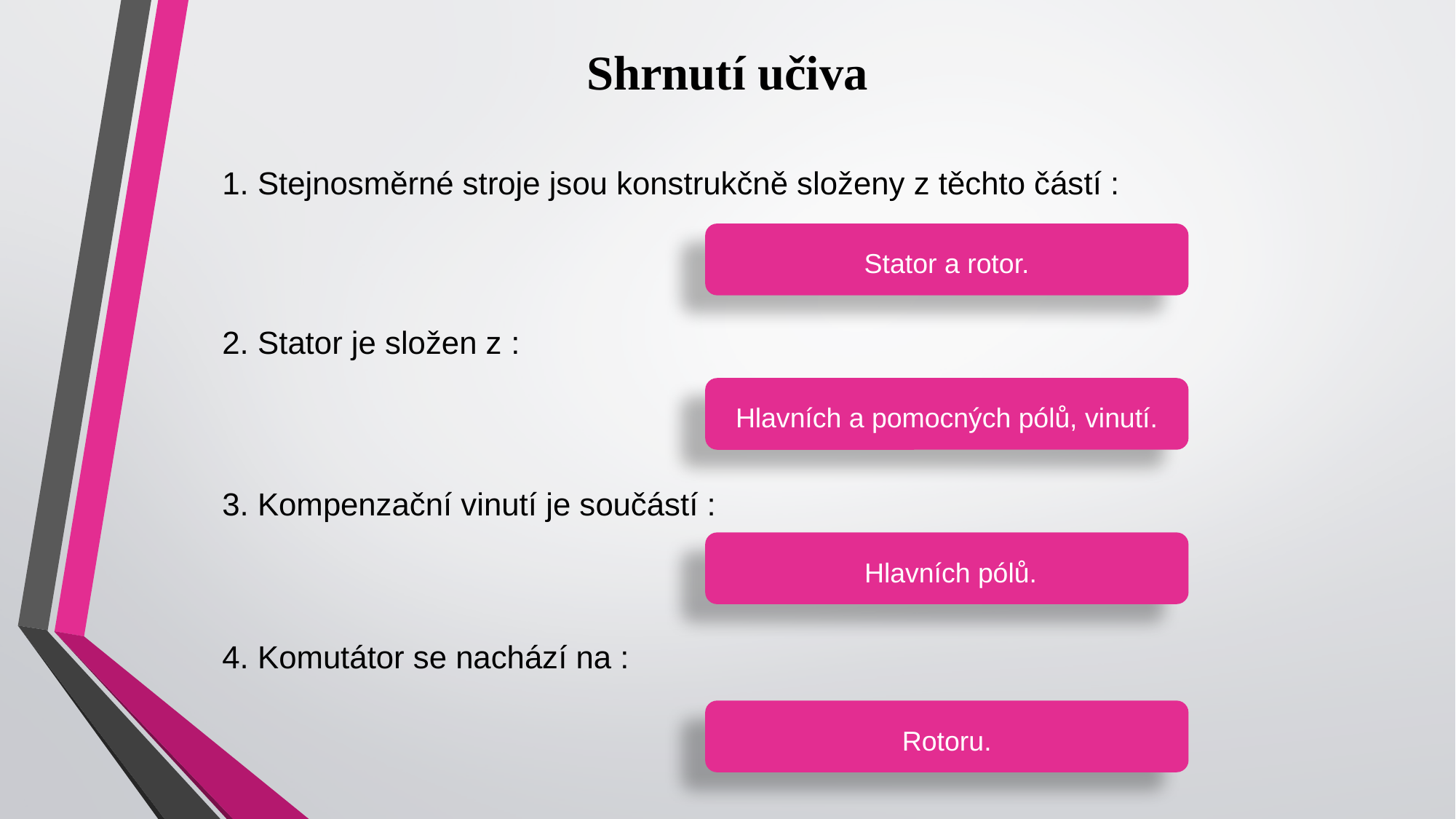

# Shrnutí učiva
1. Stejnosměrné stroje jsou konstrukčně složeny z těchto částí :

2. Stator je složen z :

3. Kompenzační vinutí je součástí :

4. Komutátor se nachází na :

Stator a rotor.
Hlavních a pomocných pólů, vinutí.
 Hlavních pólů.
Rotoru.